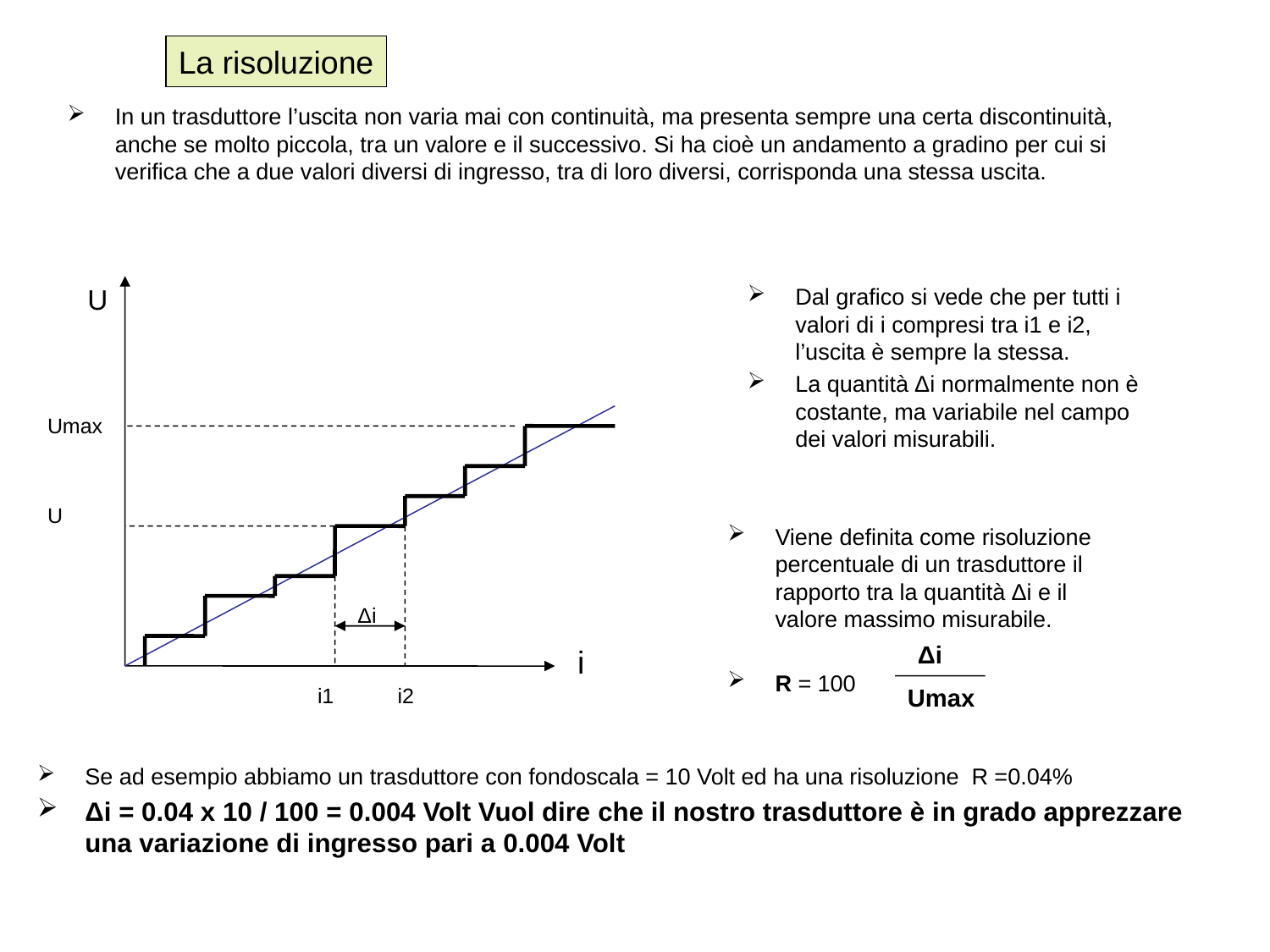

La risoluzione
In un trasduttore l’uscita non varia mai con continuità, ma presenta sempre una certa discontinuità, anche se molto piccola, tra un valore e il successivo. Si ha cioè un andamento a gradino per cui si verifica che a due valori diversi di ingresso, tra di loro diversi, corrisponda una stessa uscita.
U

Dal grafico si vede che per tutti i valori di i compresi tra i1 e i2, l’uscita è sempre la stessa.
La quantità Δi normalmente non è costante, ma variabile nel campo dei valori misurabili.
Umax

U

Viene definita come risoluzione percentuale di un trasduttore il rapporto tra la quantità Δi e il valore massimo misurabile.

R = 100

Δi

Δi

i

i1
i2

Umax
Se ad esempio abbiamo un trasduttore con fondoscala = 10 Volt ed ha una risoluzione  R =0.04%
Δi = 0.04 x 10 / 100 = 0.004 Volt Vuol dire che il nostro trasduttore è in grado apprezzare una variazione di ingresso pari a 0.004 Volt